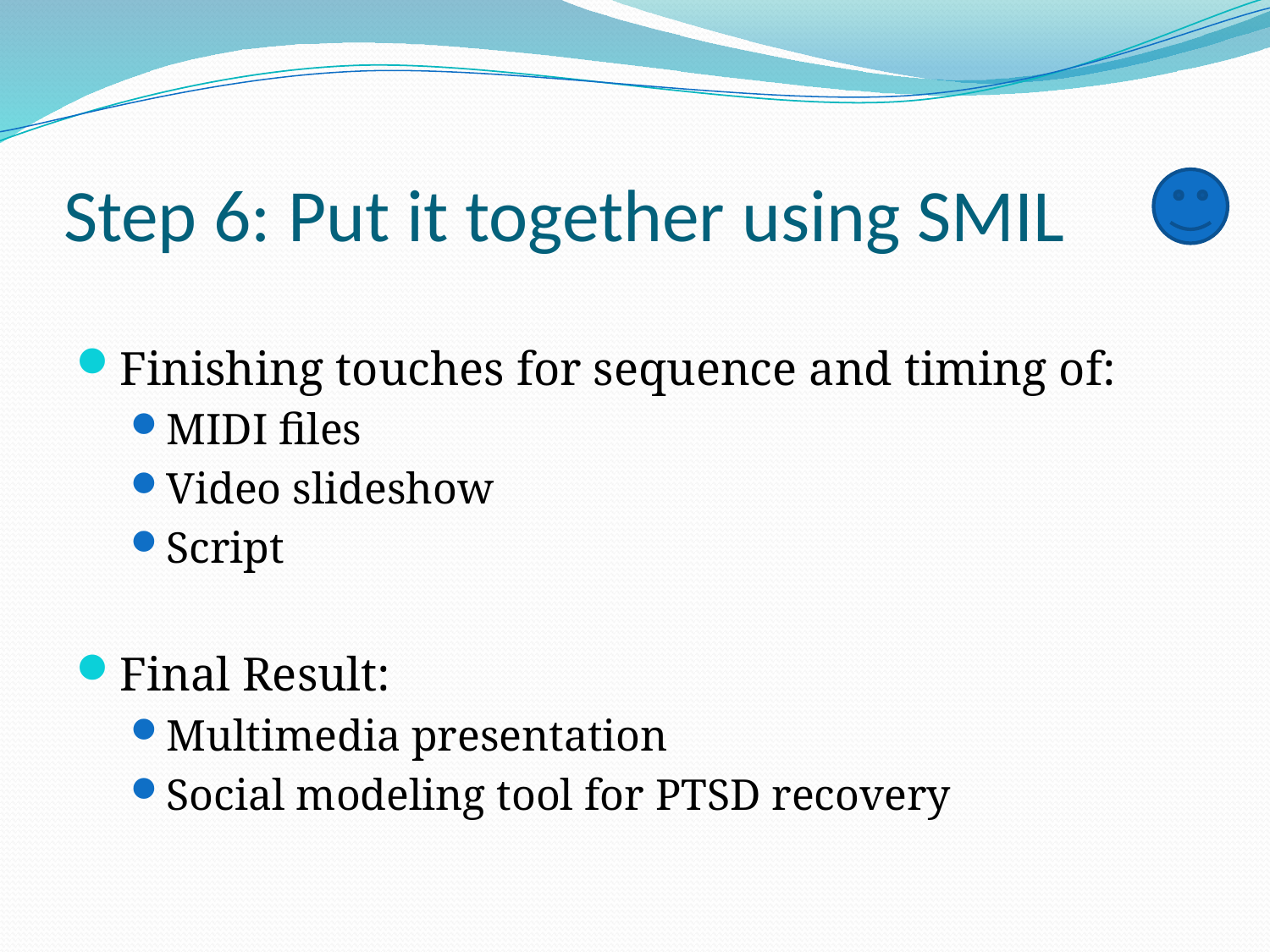

# Step 6: Put it together using SMIL

Finishing touches for sequence and timing of:
MIDI files
Video slideshow
Script

Final Result:
Multimedia presentation
Social modeling tool for PTSD recovery